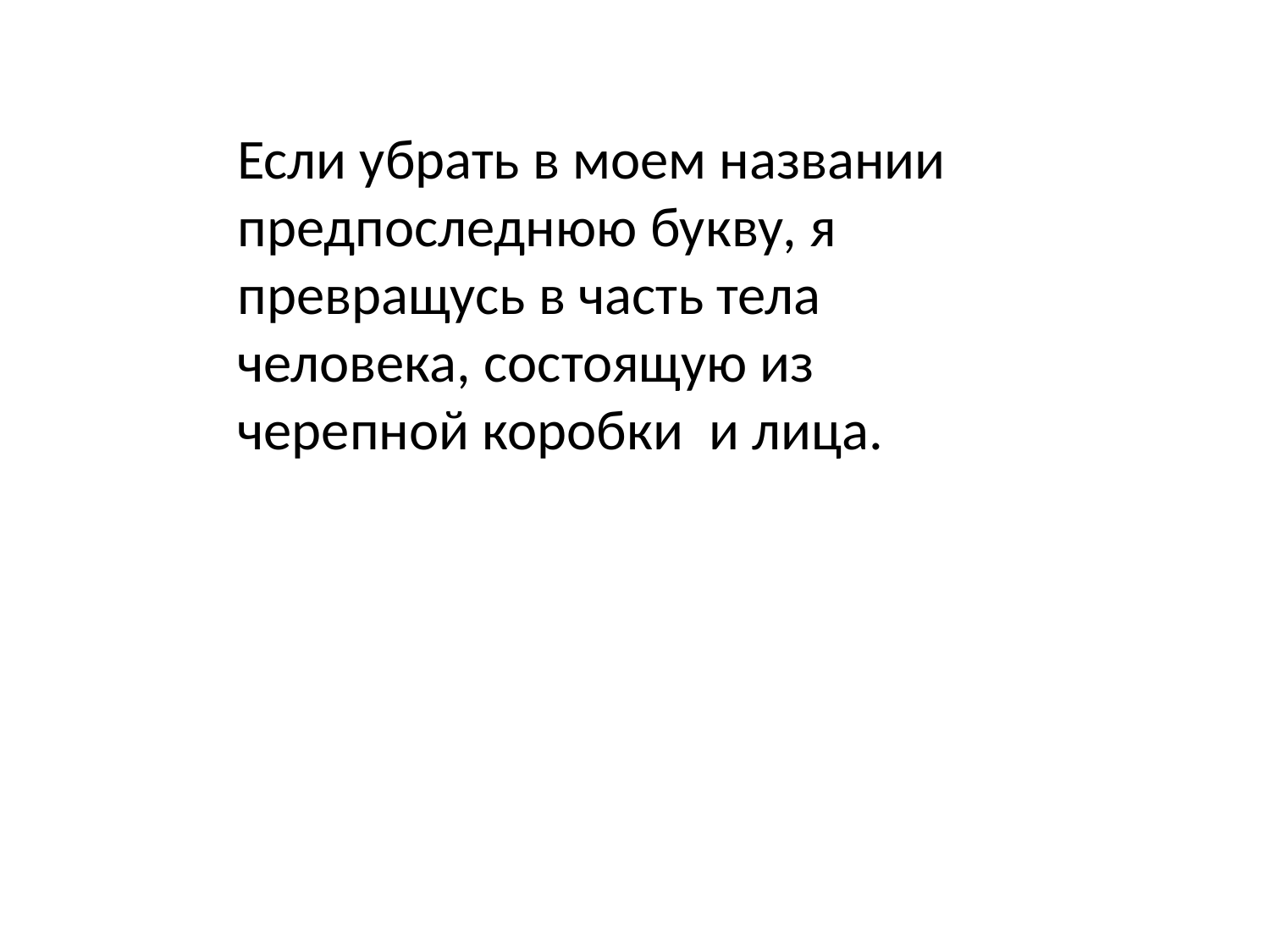

Если убрать в моем названии предпоследнюю букву, я превращусь в часть тела человека, состоящую из черепной коробки  и лица.